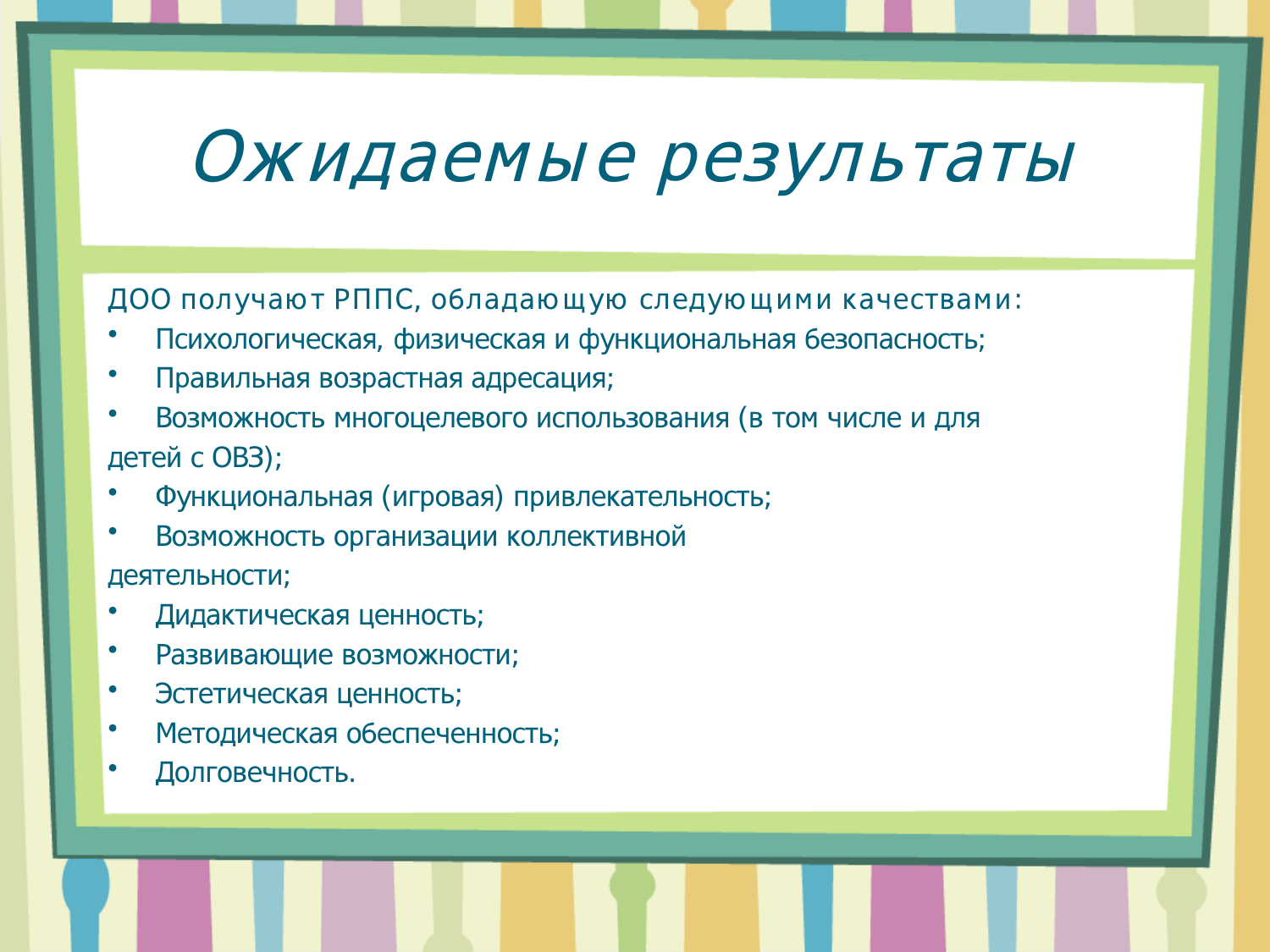

# Ожидаемые результаты
ДОО получают РППС, обладающую следующими качествами:
Психологическая, физическая и функциональная безопасность;
Правильная возрастная адресация;
Возможность многоцелевого использования (в том числе и для
детей с ОВЗ);
Функциональная (игровая) привлекательность;
Возможность организации коллективной
деятельности;
Дидактическая ценность;
Развивающие возможности;
Эстетическая ценность;
Методическая обеспеченность;
Долговечность.